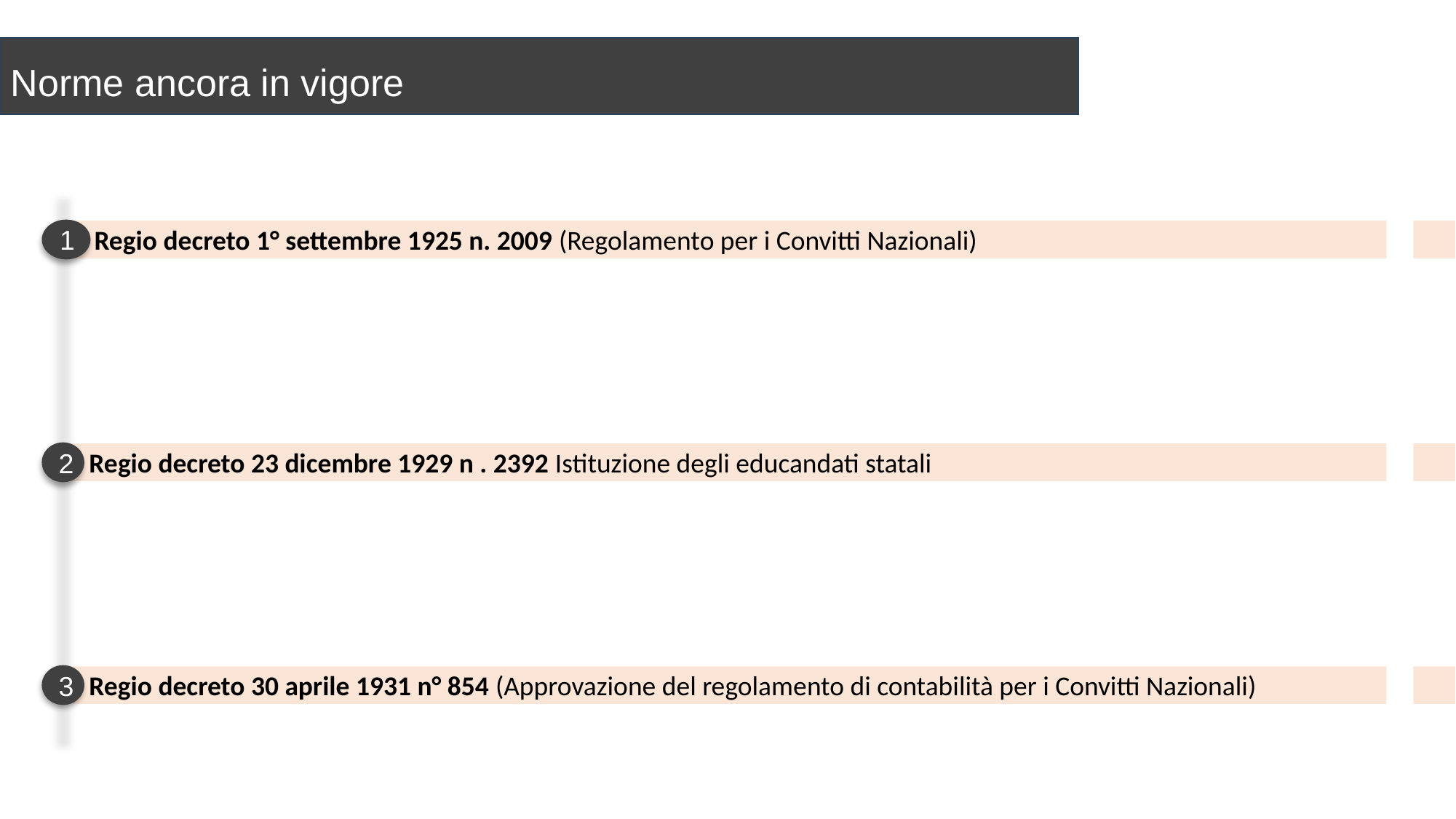

Norme ancora in vigore

Regio decreto 1° settembre 1925 n. 2009 (Regolamento per i Convitti Nazionali)
1

Regio decreto 23 dicembre 1929 n . 2392 Istituzione degli educandati statali
2

Regio decreto 30 aprile 1931 n° 854 (Approvazione del regolamento di contabilità per i Convitti Nazionali)
3